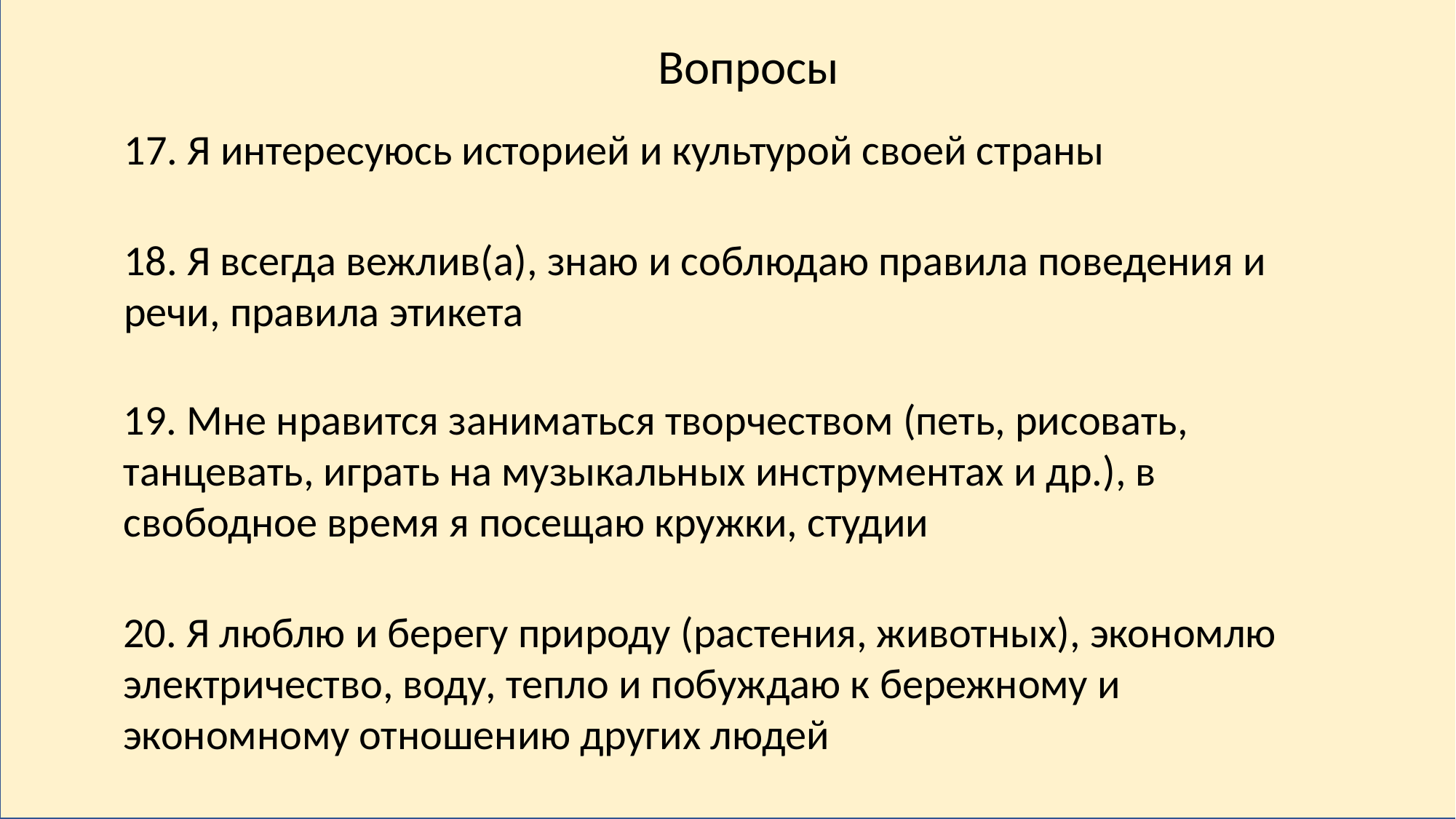

Вопросы
17. Я интересуюсь историей и культурой своей страны
18. Я всегда вежлив(а), знаю и соблюдаю правила поведения и речи, правила этикета
19. Мне нравится заниматься творчеством (петь, рисовать, танцевать, играть на музыкальных инструментах и др.), в свободное время я посещаю кружки, студии
20. Я люблю и берегу природу (растения, животных), экономлю электричество, воду, тепло и побуждаю к бережному и экономному отношению других людей